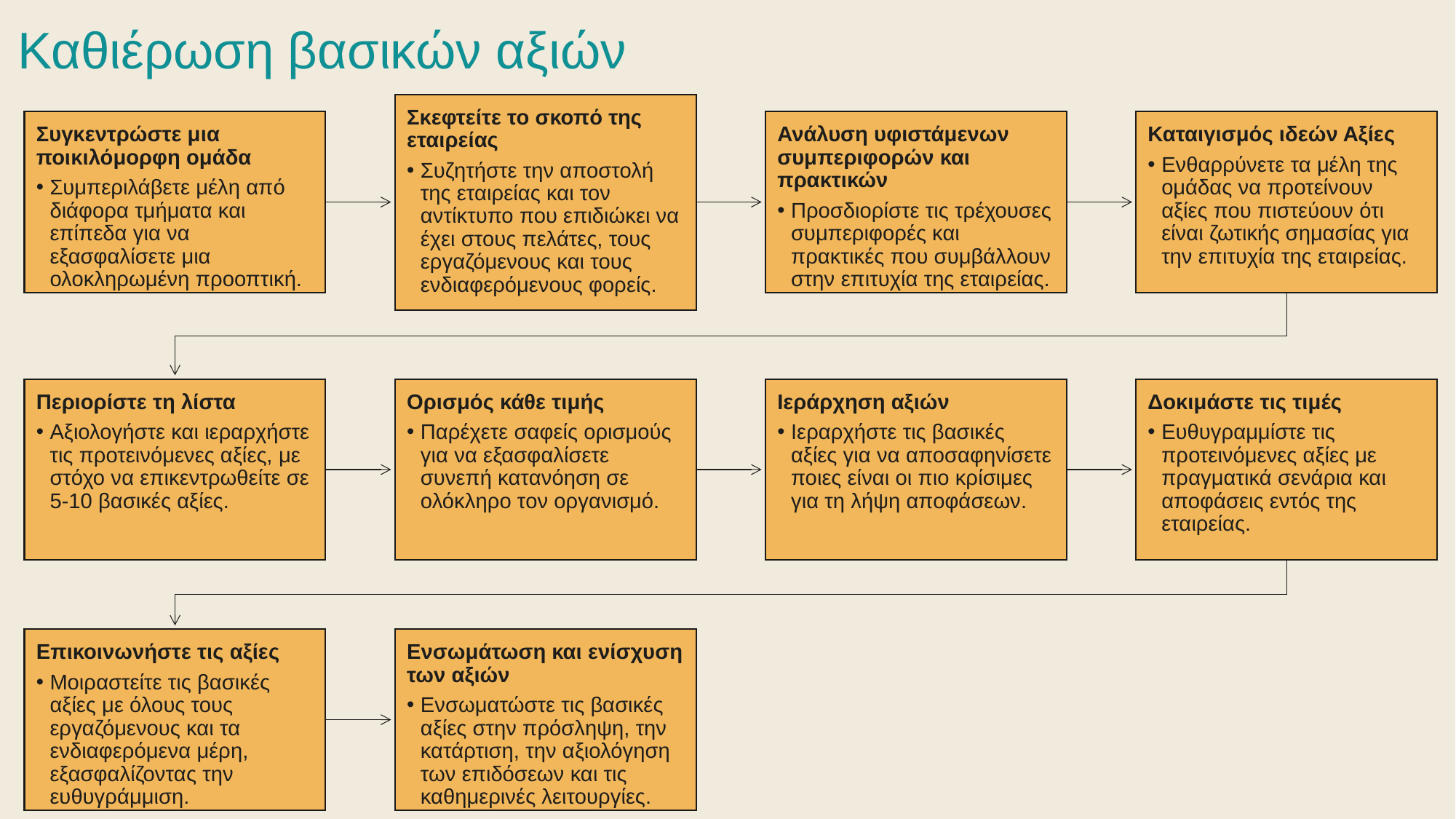

# Καθιέρωση βασικών αξιών

Συγκεντρώστε μια ποικιλόμορφη ομάδα
Συμπεριλάβετε μέλη από διάφορα τμήματα και επίπεδα για να εξασφαλίσετε μια ολοκληρωμένη προοπτική.

Σκεφτείτε το σκοπό της εταιρείας
Συζητήστε την αποστολή της εταιρείας και τον αντίκτυπο που επιδιώκει να έχει στους πελάτες, τους εργαζόμενους και τους ενδιαφερόμενους φορείς.

Ανάλυση υφιστάμενων συμπεριφορών και πρακτικών
Προσδιορίστε τις τρέχουσες συμπεριφορές και πρακτικές που συμβάλλουν στην επιτυχία της εταιρείας.

Καταιγισμός ιδεών Αξίες
Ενθαρρύνετε τα μέλη της ομάδας να προτείνουν αξίες που πιστεύουν ότι είναι ζωτικής σημασίας για την επιτυχία της εταιρείας.

Περιορίστε τη λίστα
Αξιολογήστε και ιεραρχήστε τις προτεινόμενες αξίες, με στόχο να επικεντρωθείτε σε 5-10 βασικές αξίες.

Ορισμός κάθε τιμής
Παρέχετε σαφείς ορισμούς για να εξασφαλίσετε συνεπή κατανόηση σε ολόκληρο τον οργανισμό.

Ιεράρχηση αξιών
Ιεραρχήστε τις βασικές αξίες για να αποσαφηνίσετε ποιες είναι οι πιο κρίσιμες για τη λήψη αποφάσεων.

Δοκιμάστε τις τιμές
Ευθυγραμμίστε τις προτεινόμενες αξίες με πραγματικά σενάρια και αποφάσεις εντός της εταιρείας.

Επικοινωνήστε τις αξίες
Μοιραστείτε τις βασικές αξίες με όλους τους εργαζόμενους και τα ενδιαφερόμενα μέρη, εξασφαλίζοντας την ευθυγράμμιση.
Ενσωμάτωση και ενίσχυση των αξιών
Ενσωματώστε τις βασικές αξίες στην πρόσληψη, την κατάρτιση, την αξιολόγηση των επιδόσεων και τις καθημερινές λειτουργίες.